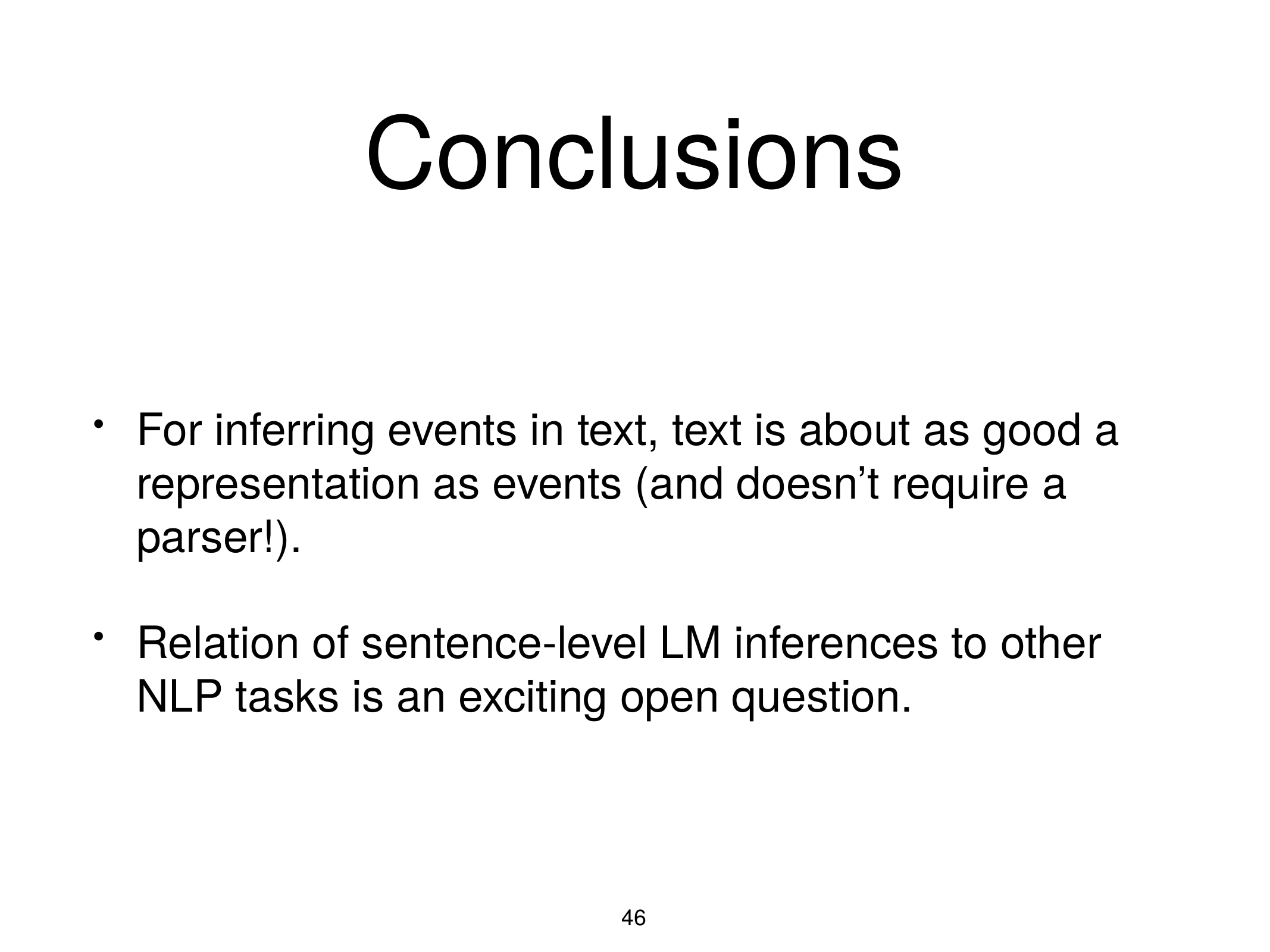

# Conclusions
For inferring events in text, text is about as good a representation as events (and doesn’t require a parser!).
Relation of sentence-level LM inferences to other NLP tasks is an exciting open question.
46